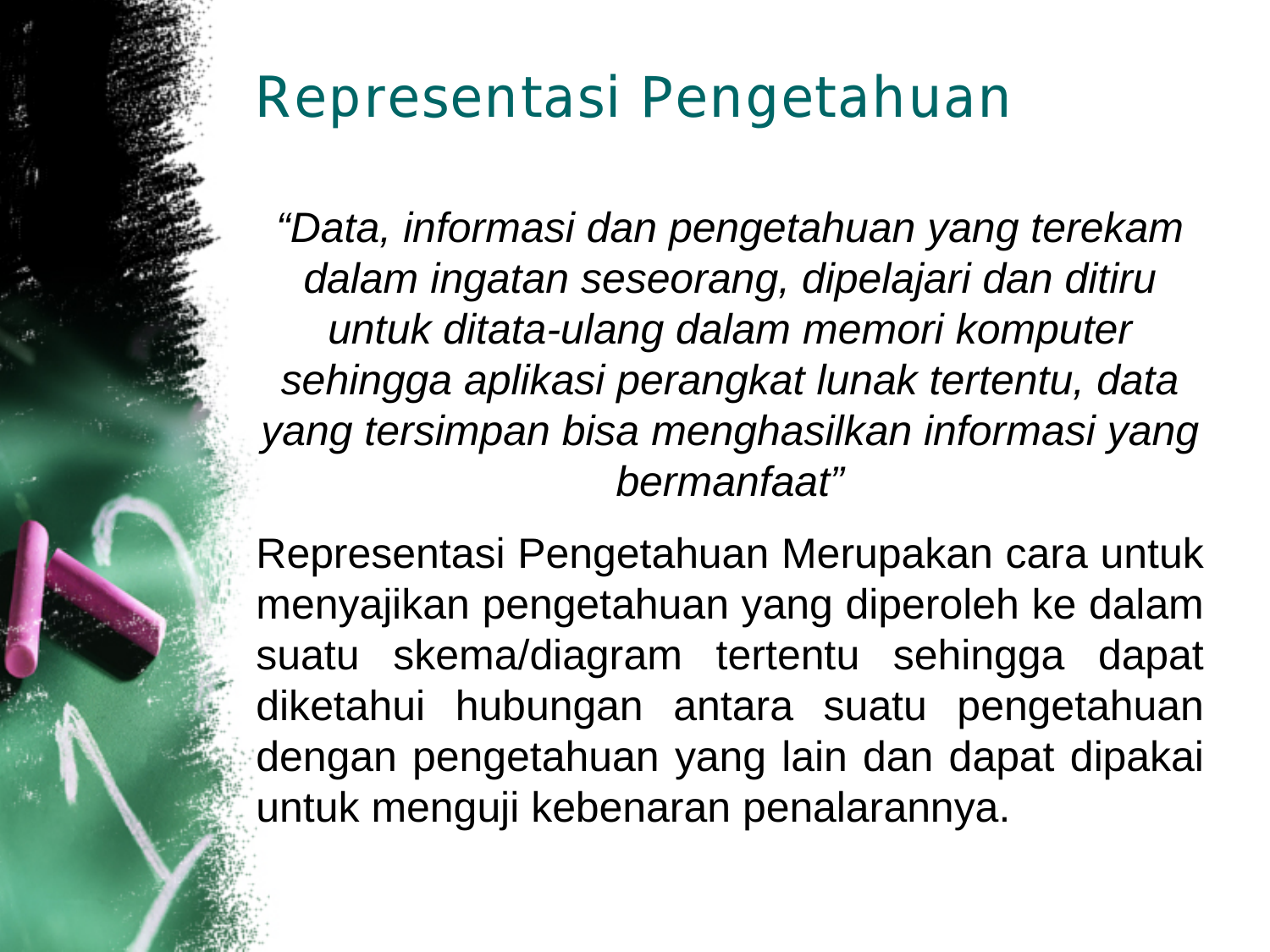

# Representasi Pengetahuan
“Data, informasi dan pengetahuan yang terekam dalam ingatan seseorang, dipelajari dan ditiru untuk ditata-ulang dalam memori komputer sehingga aplikasi perangkat lunak tertentu, data yang tersimpan bisa menghasilkan informasi yang bermanfaat”
Representasi Pengetahuan Merupakan cara untuk menyajikan pengetahuan yang diperoleh ke dalam suatu skema/diagram tertentu sehingga dapat diketahui hubungan antara suatu pengetahuan dengan pengetahuan yang lain dan dapat dipakai untuk menguji kebenaran penalarannya.